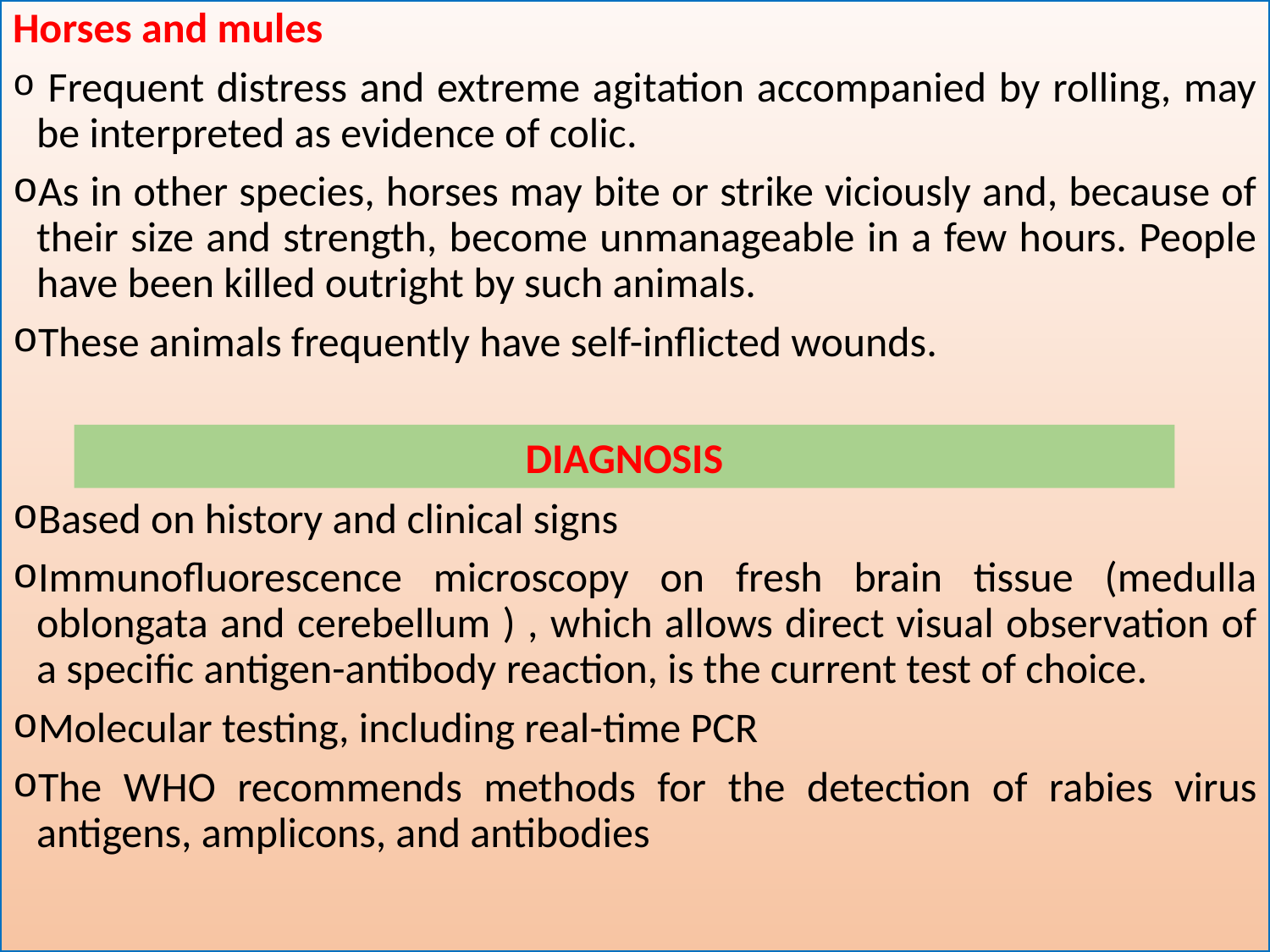

Horses and mules
 Frequent distress and extreme agitation accompanied by rolling, may be interpreted as evidence of colic.
As in other species, horses may bite or strike viciously and, because of their size and strength, become unmanageable in a few hours. People have been killed outright by such animals.
These animals frequently have self-inflicted wounds.

Based on history and clinical signs
Immunofluorescence microscopy on fresh brain tissue (medulla oblongata and cerebellum ) , which allows direct visual observation of a specific antigen-antibody reaction, is the current test of choice.
Molecular testing, including real-time PCR
The WHO recommends methods for the detection of rabies virus antigens, amplicons, and antibodies
DIAGNOSIS